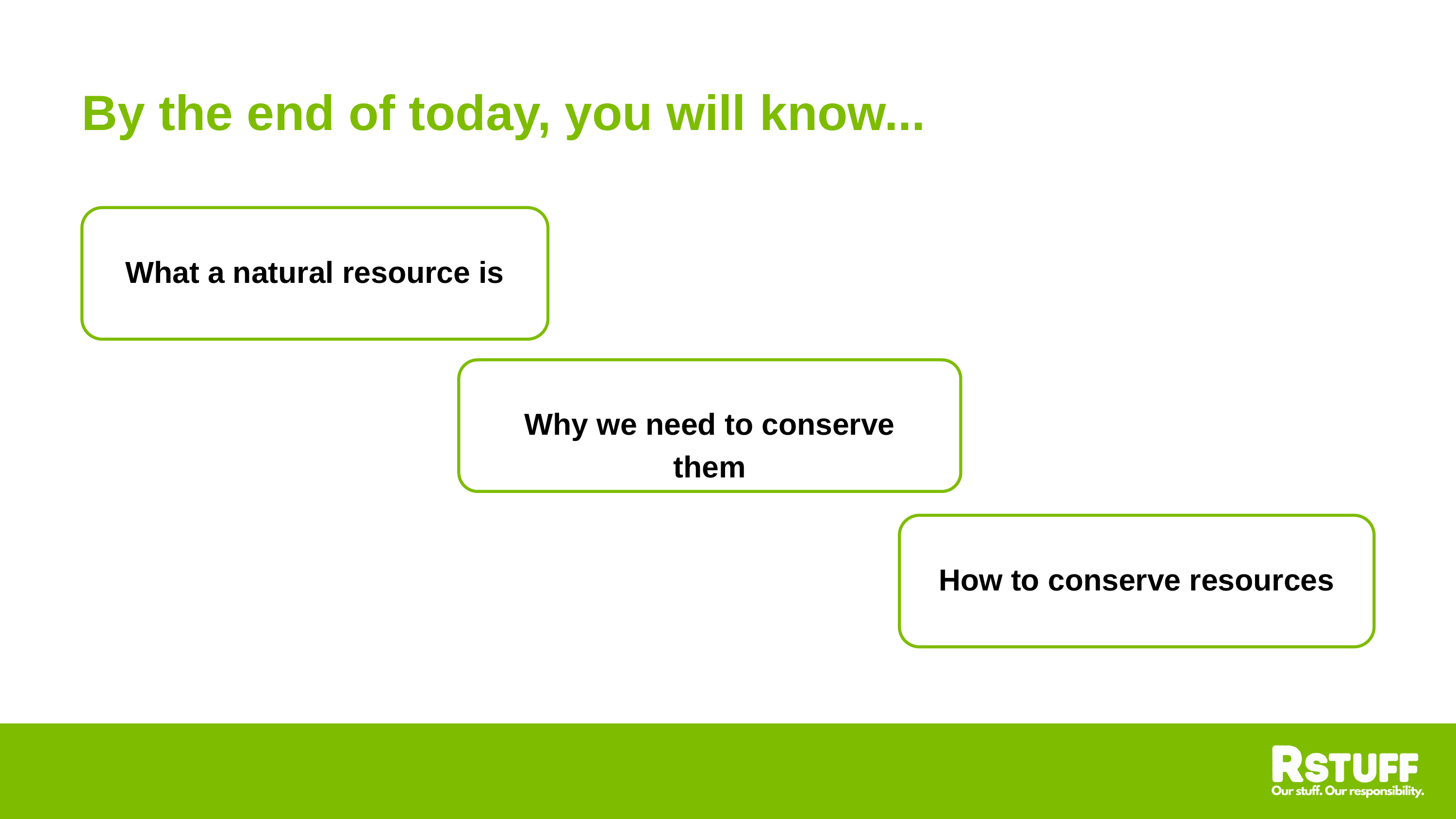

By the end of today, you will know...

What a natural resource is

Why we need to conserve them

How to conserve resources